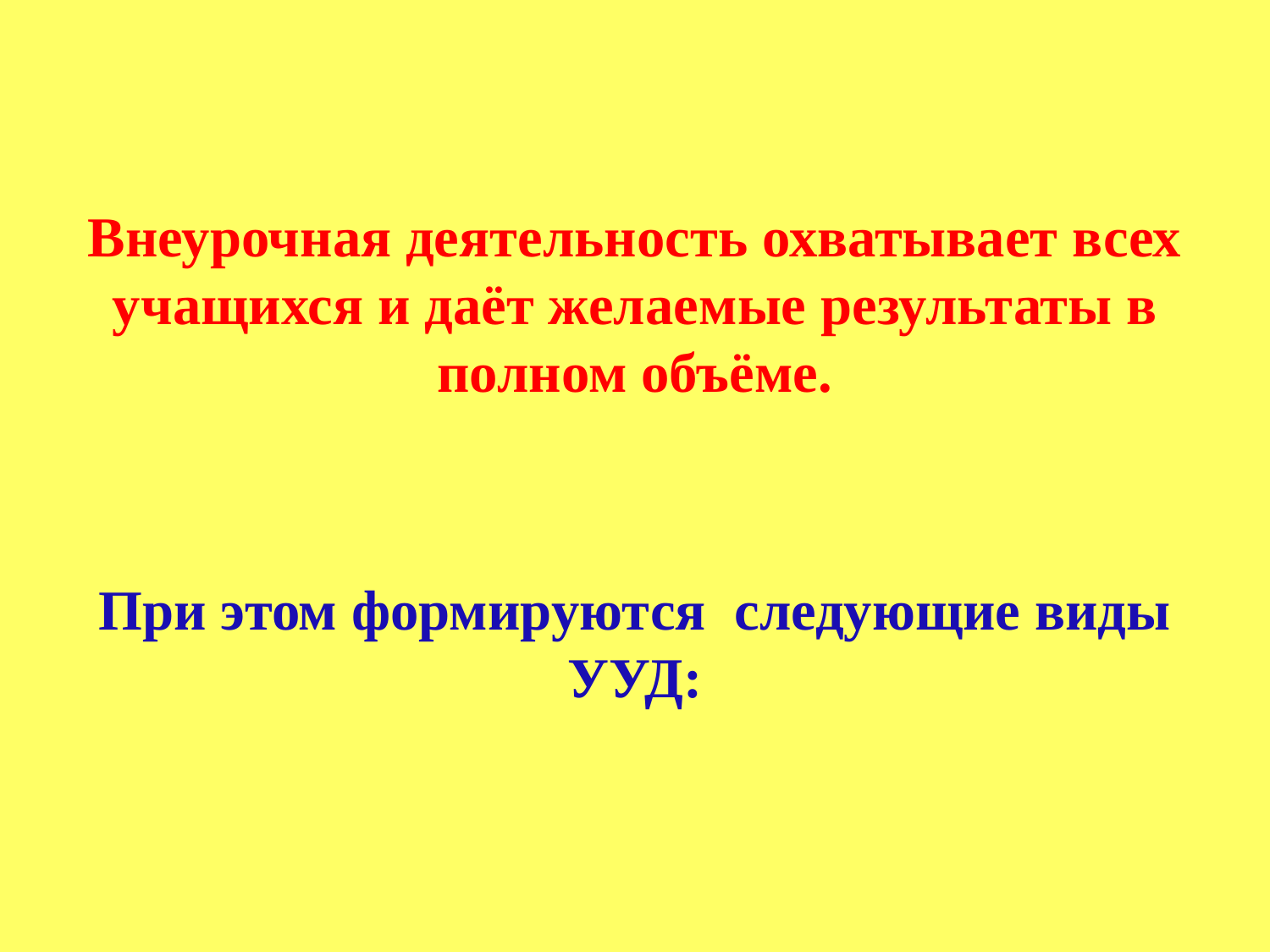

Внеурочная деятельность охватывает всех учащихся и даёт желаемые результаты в полном объёме.

При этом формируются  следующие виды УУД:

#